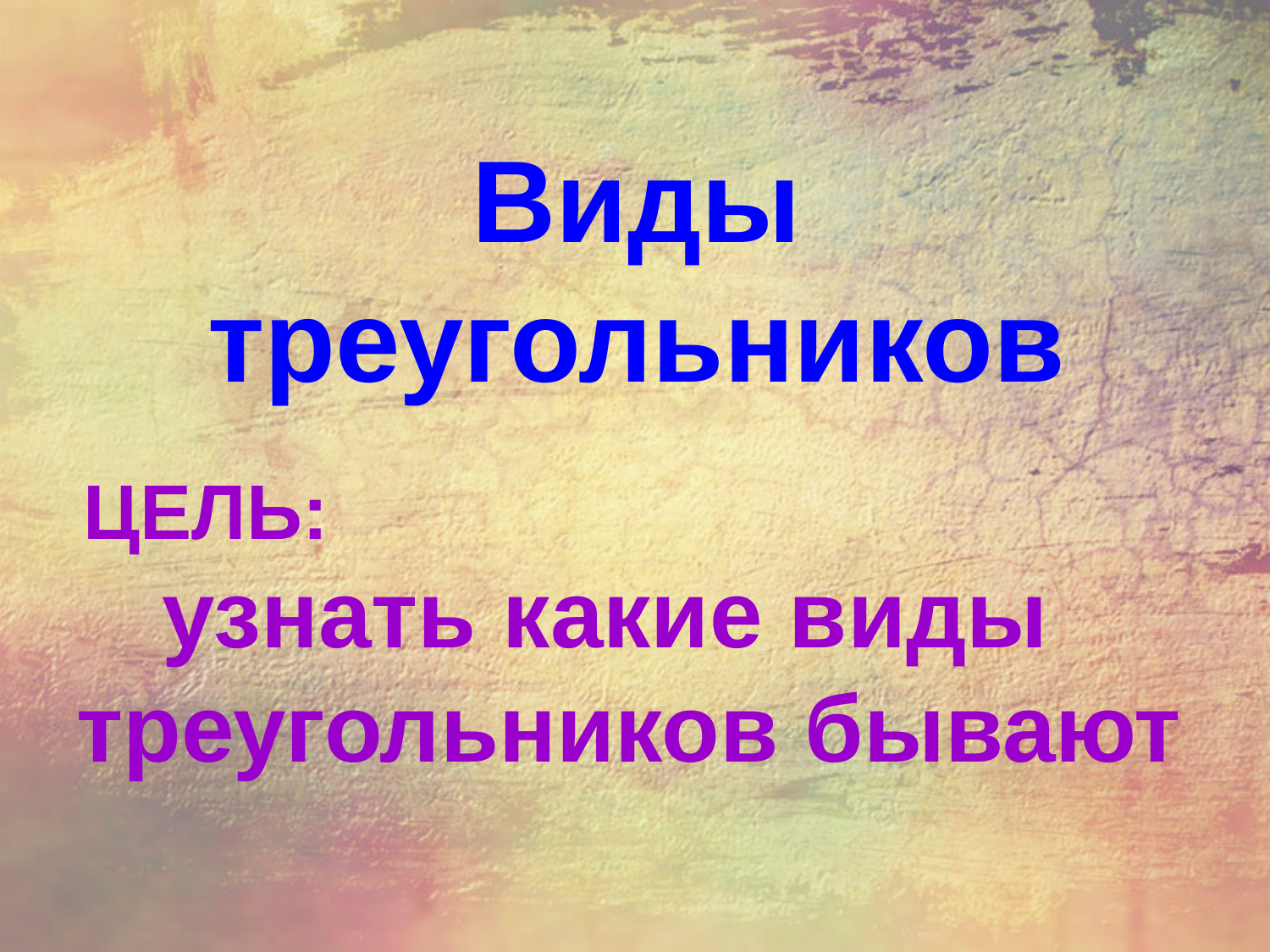

# Виды треугольников
ЦЕЛЬ:

узнать какие виды треугольников бывают